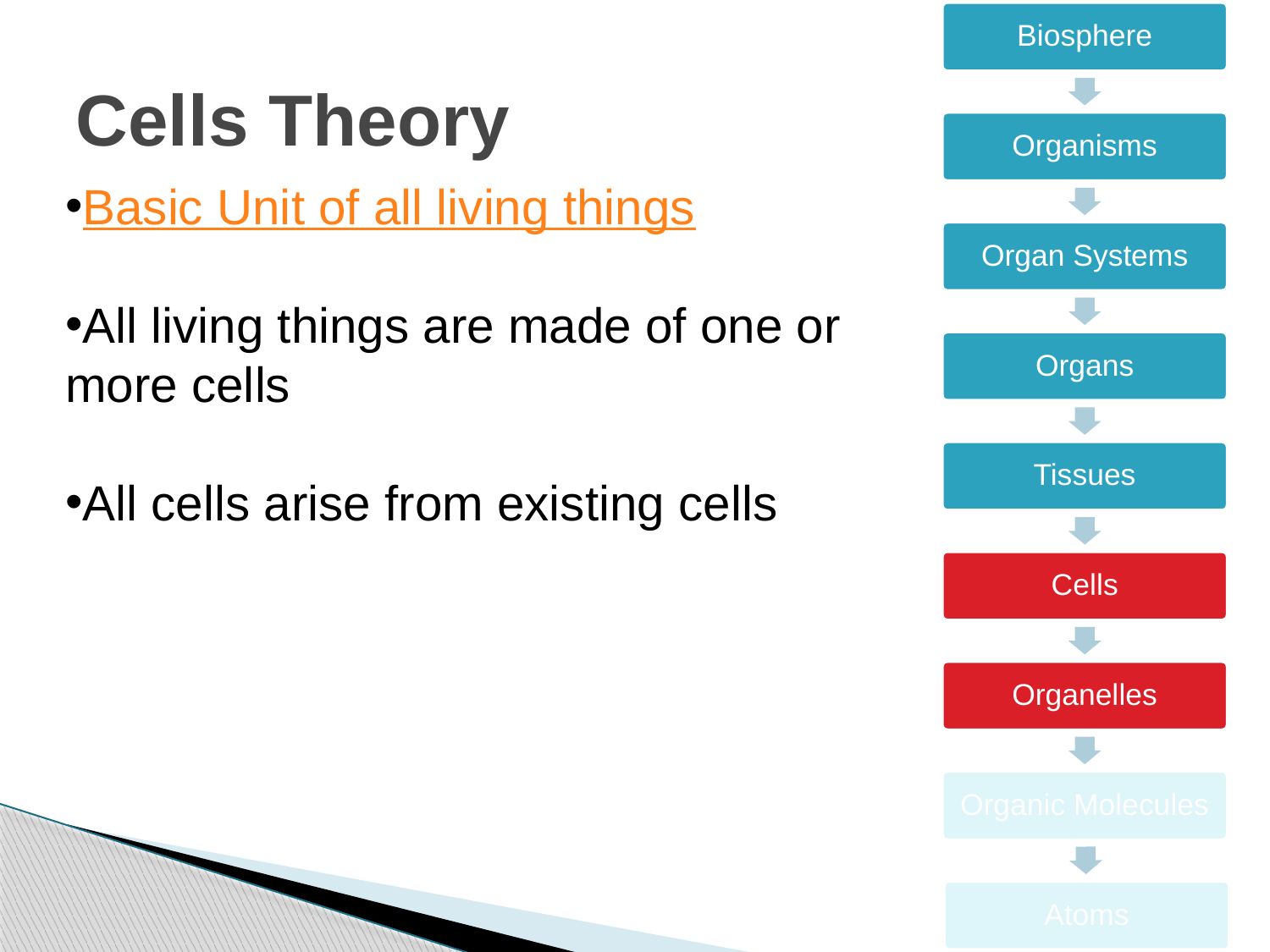

Biosphere

Organisms

Organ Systems

Organs

Tissues

Cells

Organelles

Organic Molecules

Atoms
# Cells Theory
Basic Unit of all living things

All living things are made of one or more cells

All cells arise from existing cells